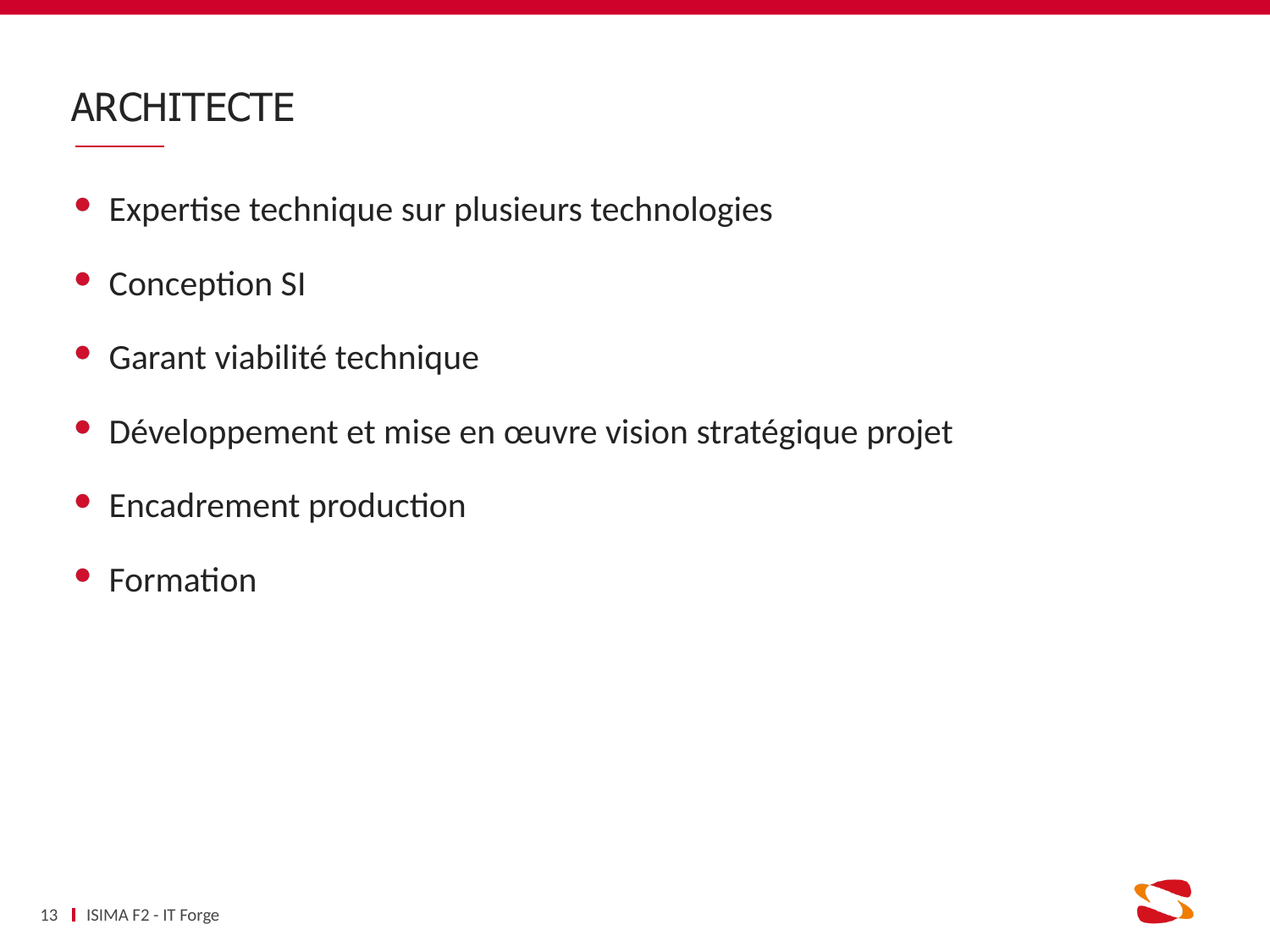

# Architecte
Expertise technique sur plusieurs technologies
Conception SI
Garant viabilité technique
Développement et mise en œuvre vision stratégique projet
Encadrement production
Formation

13
ISIMA F2 - IT Forge